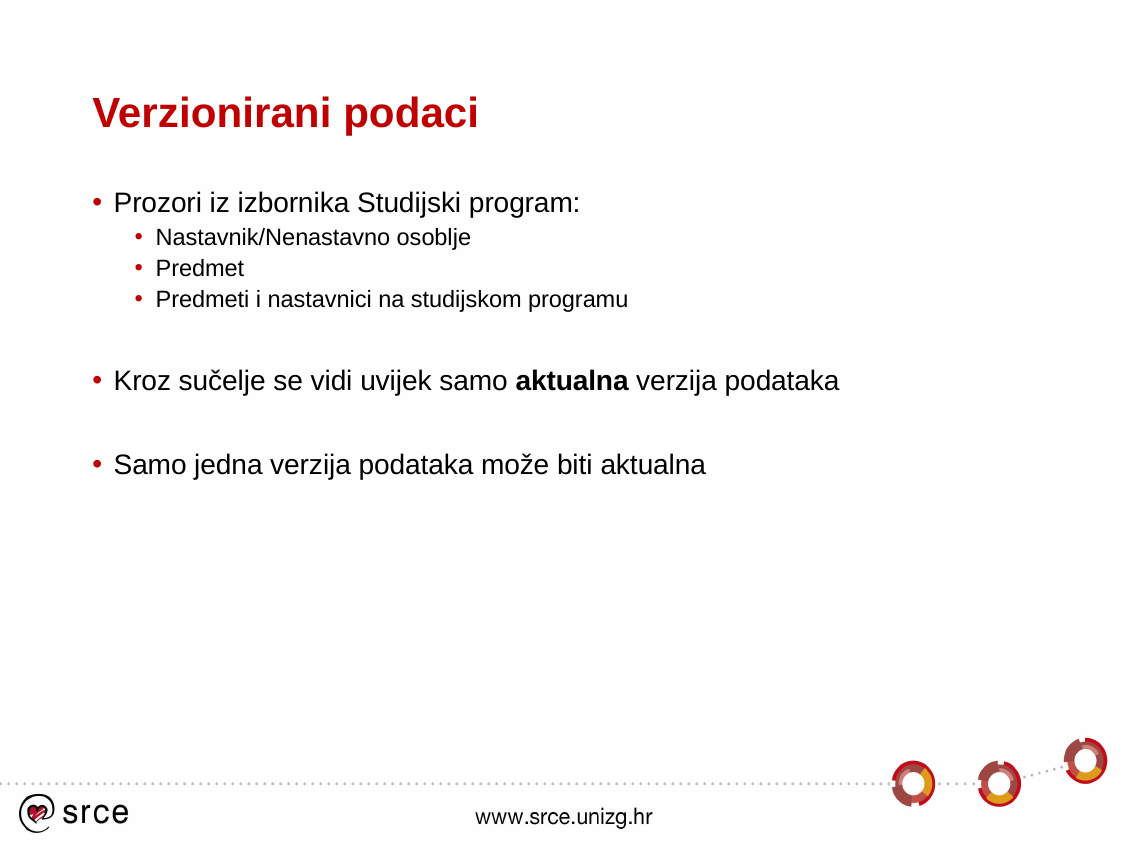

# Verzionirani podaci
Prozori iz izbornika Studijski program:
Nastavnik/Nenastavno osoblje
Predmet
Predmeti i nastavnici na studijskom programu

Kroz sučelje se vidi uvijek samo aktualna verzija podataka

Samo jedna verzija podataka može biti aktualna